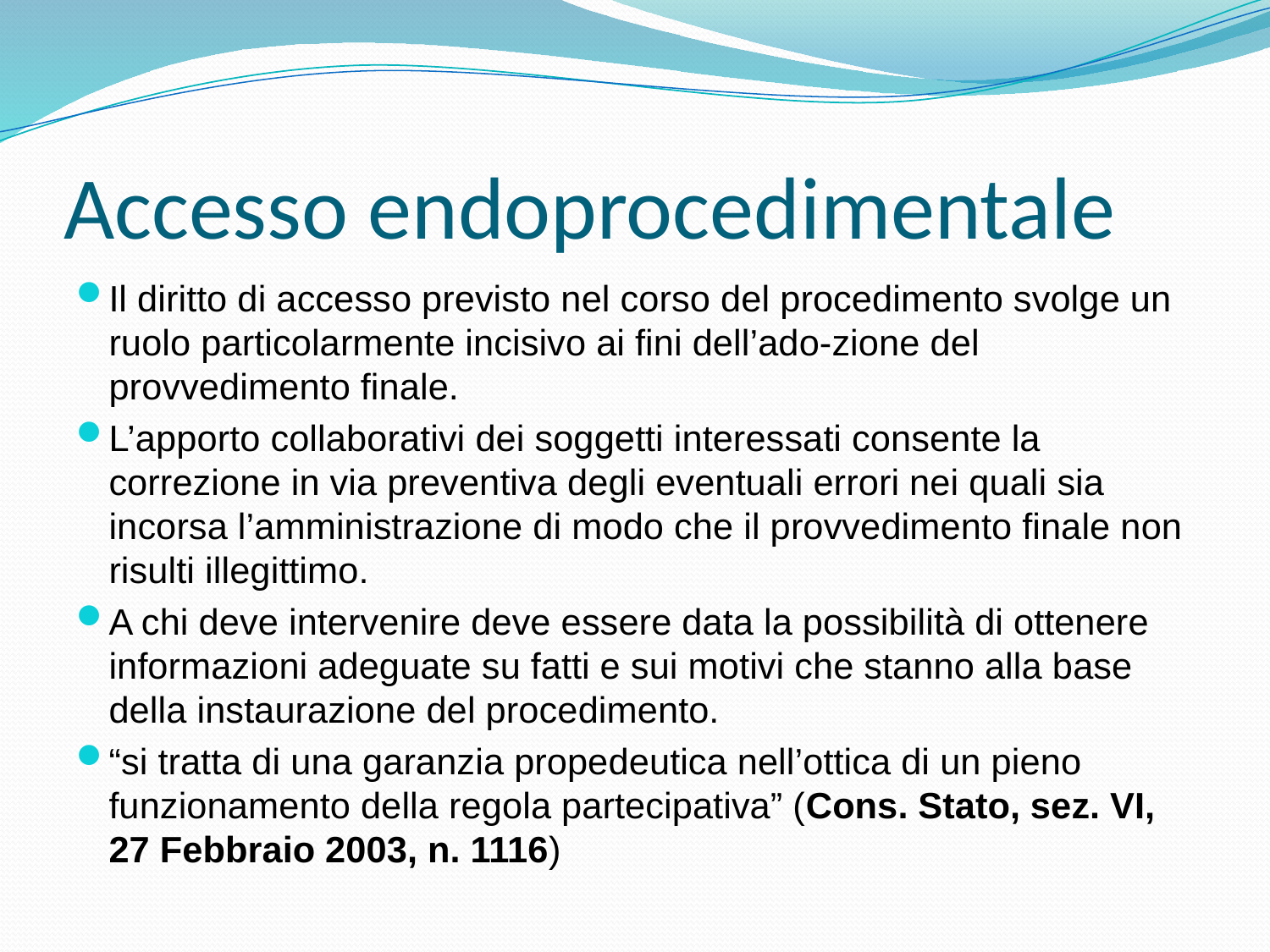

# Accesso endoprocedimentale
Il diritto di accesso previsto nel corso del procedimento svolge un ruolo particolarmente incisivo ai fini dell’ado-zione del provvedimento finale.
L’apporto collaborativi dei soggetti interessati consente la correzione in via preventiva degli eventuali errori nei quali sia incorsa l’amministrazione di modo che il provvedimento finale non risulti illegittimo.
A chi deve intervenire deve essere data la possibilità di ottenere informazioni adeguate su fatti e sui motivi che stanno alla base della instaurazione del procedimento.
“si tratta di una garanzia propedeutica nell’ottica di un pieno funzionamento della regola partecipativa” (Cons. Stato, sez. VI, 27 Febbraio 2003, n. 1116)